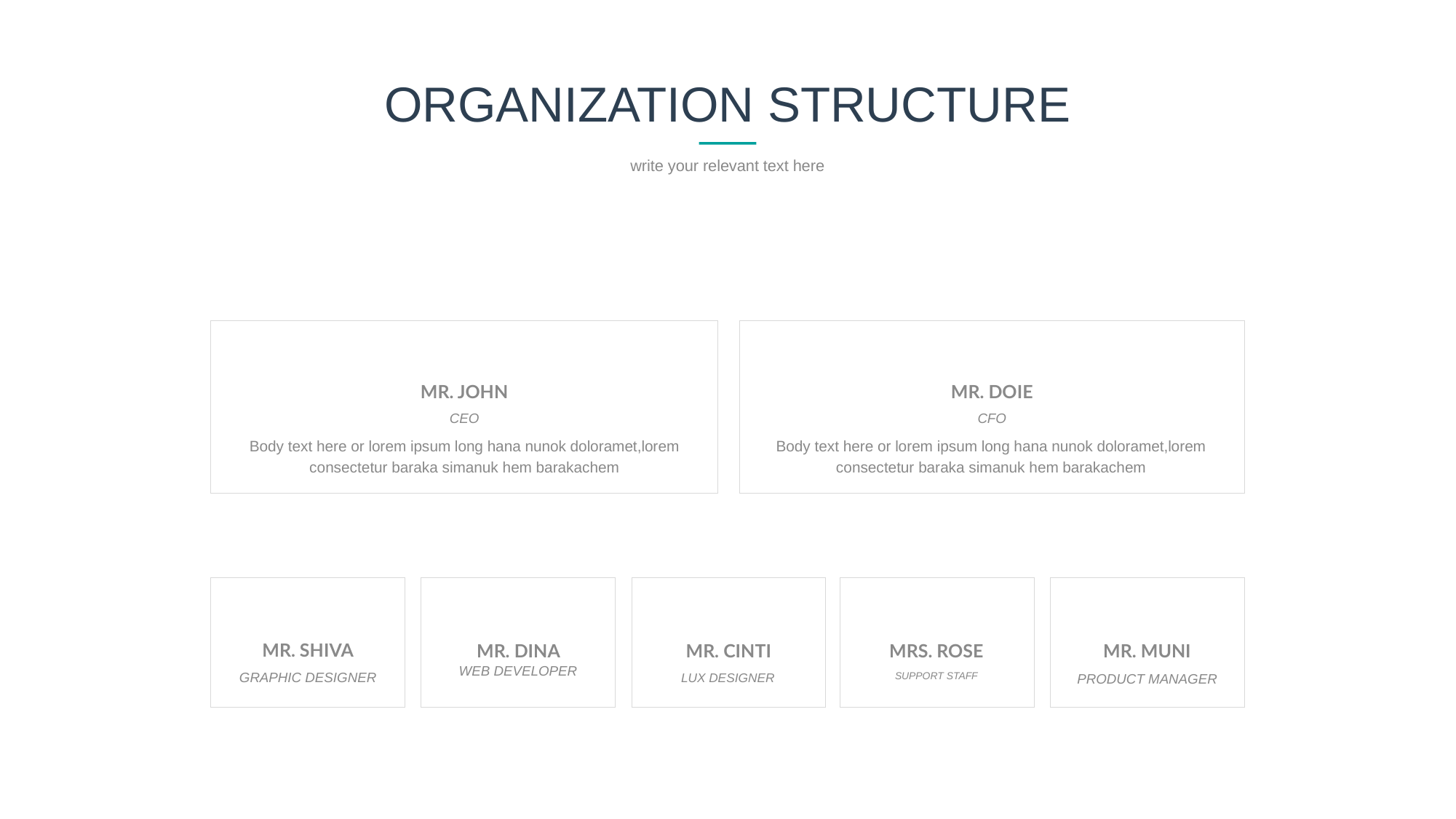

# ORGANIZATION STRUCTURE
write your relevant text here

MR. JOHN
MR. DOIE
CEO
CFO
Body text here or lorem ipsum long hana nunok doloramet,lorem consectetur baraka simanuk hem barakachem
Body text here or lorem ipsum long hana nunok doloramet,lorem consectetur baraka simanuk hem barakachem

MR. SHIVA
MR. DINA
MR. CINTI
MRS. ROSE
MR. MUNI
GRAPHIC DESIGNER
WEB DEVELOPER
LUX DESIGNER
SUPPORT STAFF
PRODUCT MANAGER